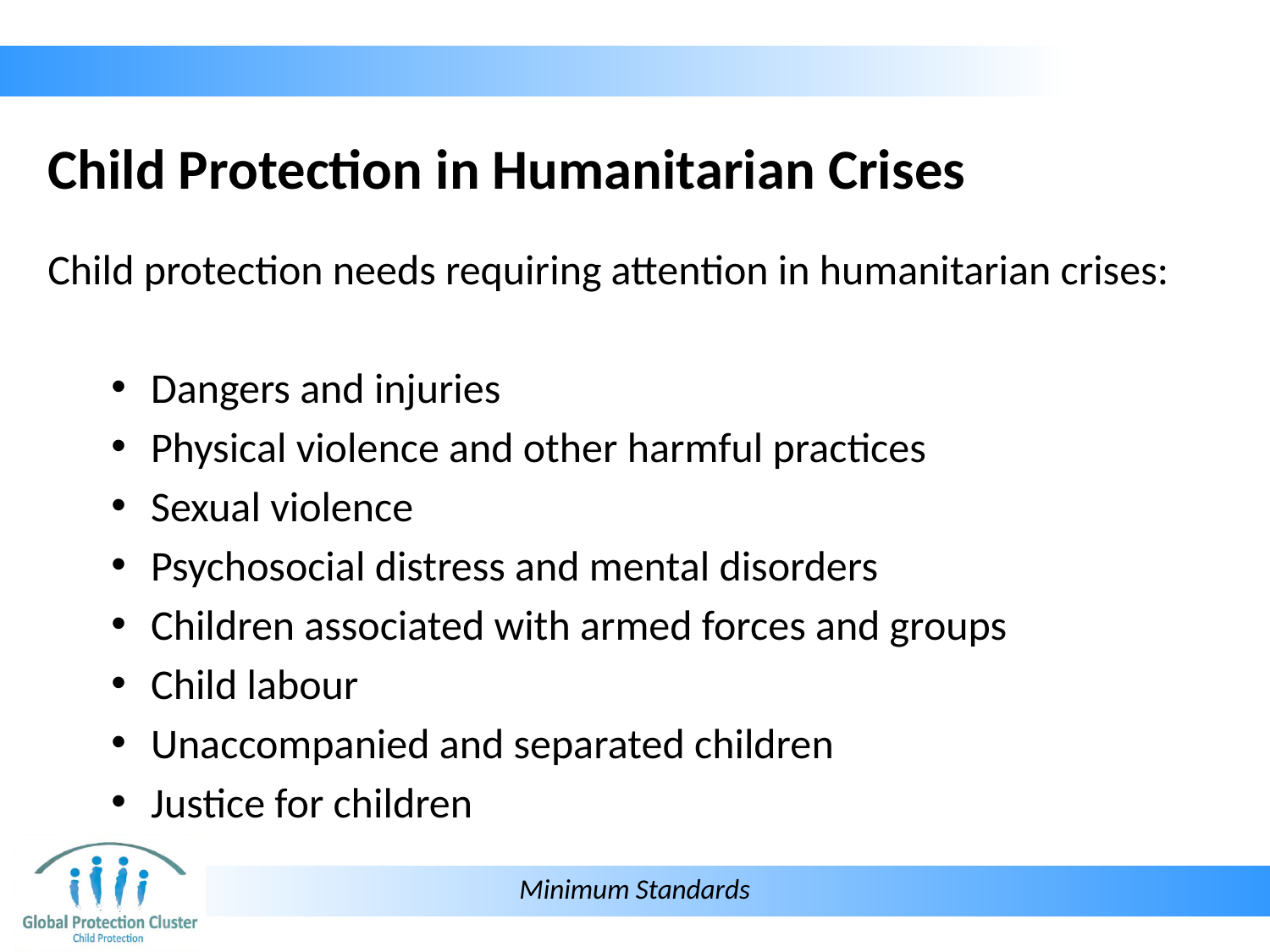

# Child Protection in Humanitarian Crises
Child protection needs requiring attention in humanitarian crises:

Dangers and injuries
Physical violence and other harmful practices
Sexual violence
Psychosocial distress and mental disorders
Children associated with armed forces and groups
Child labour
Unaccompanied and separated children
Justice for children

Minimum Standards